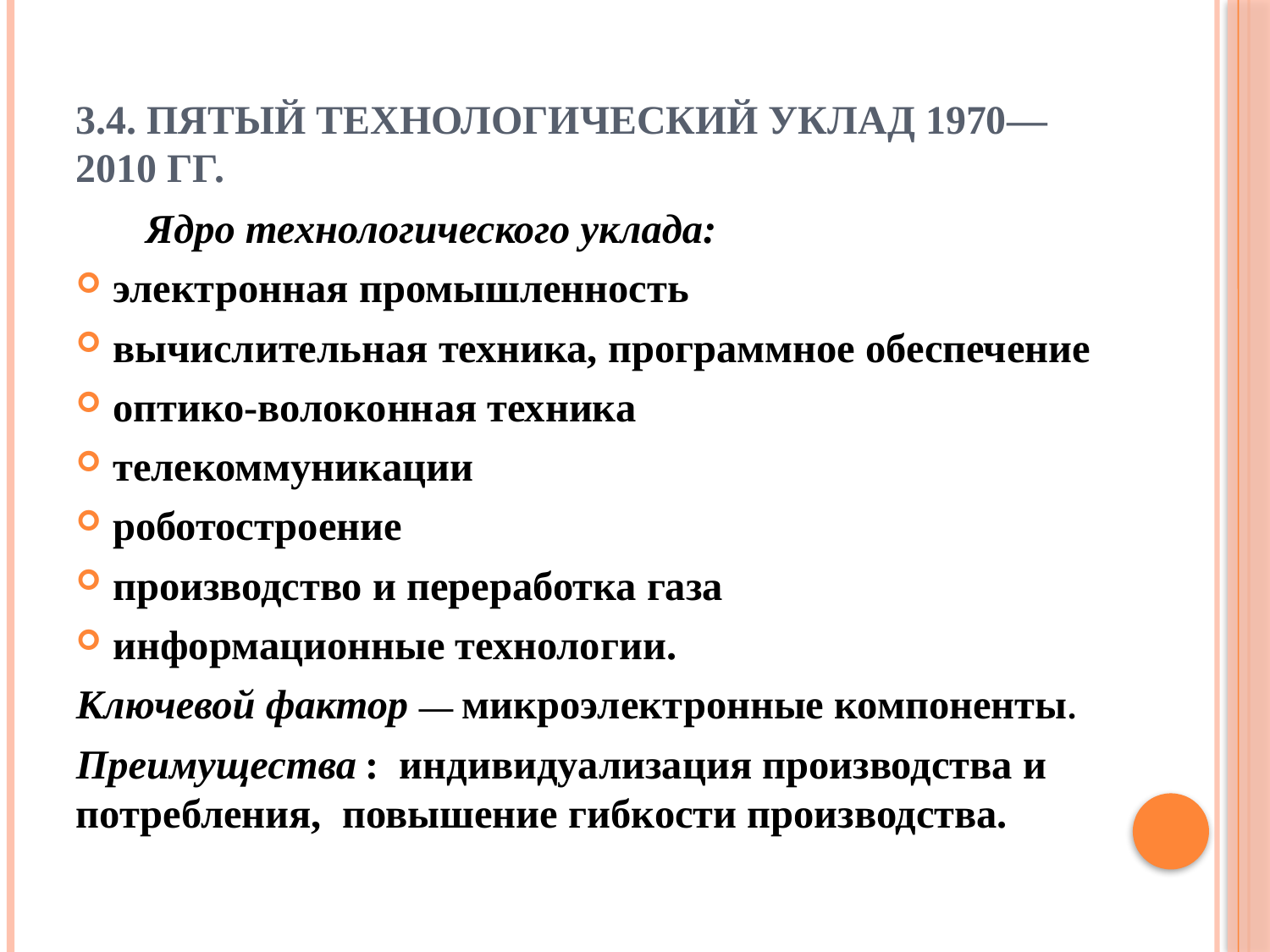

# 3.4. Пятый технологический уклад 1970—2010 гг.
        Ядро технологического уклада:
электронная промышленность
вычислительная техника, программное обеспечение
оптико-волоконная техника
телекоммуникации
роботостроение
производство и переработка газа
информационные технологии.
Ключевой фактор — микроэлектронные компоненты.
Преимущества :  индивидуализация производства и потребления,  повышение гибкости производства.